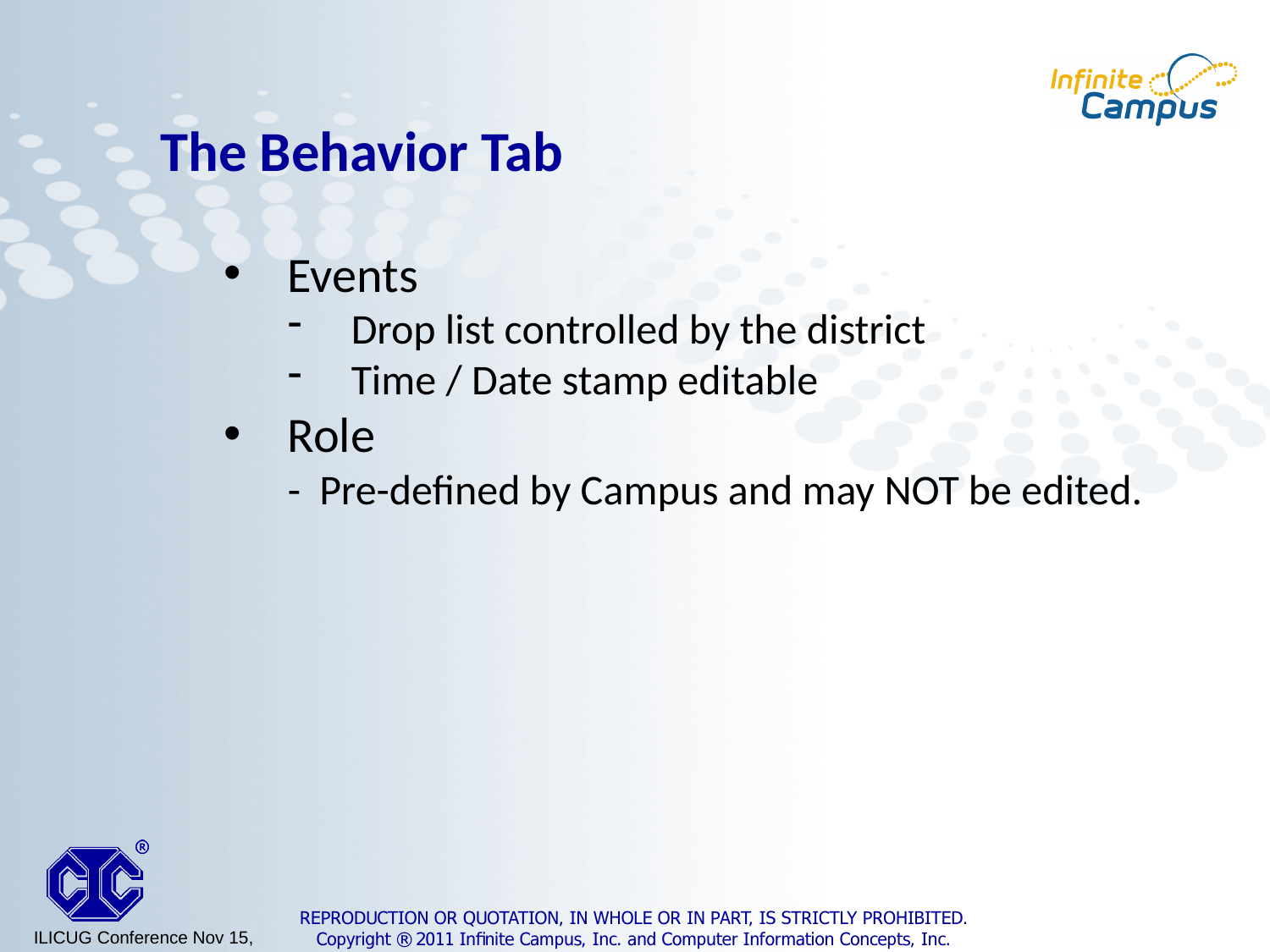

The Behavior Tab

Events
Drop list controlled by the district
Time / Date stamp editable
Role
- 	Pre-defined by Campus and may NOT be edited.

ILICUG Conference Nov 15, 2011